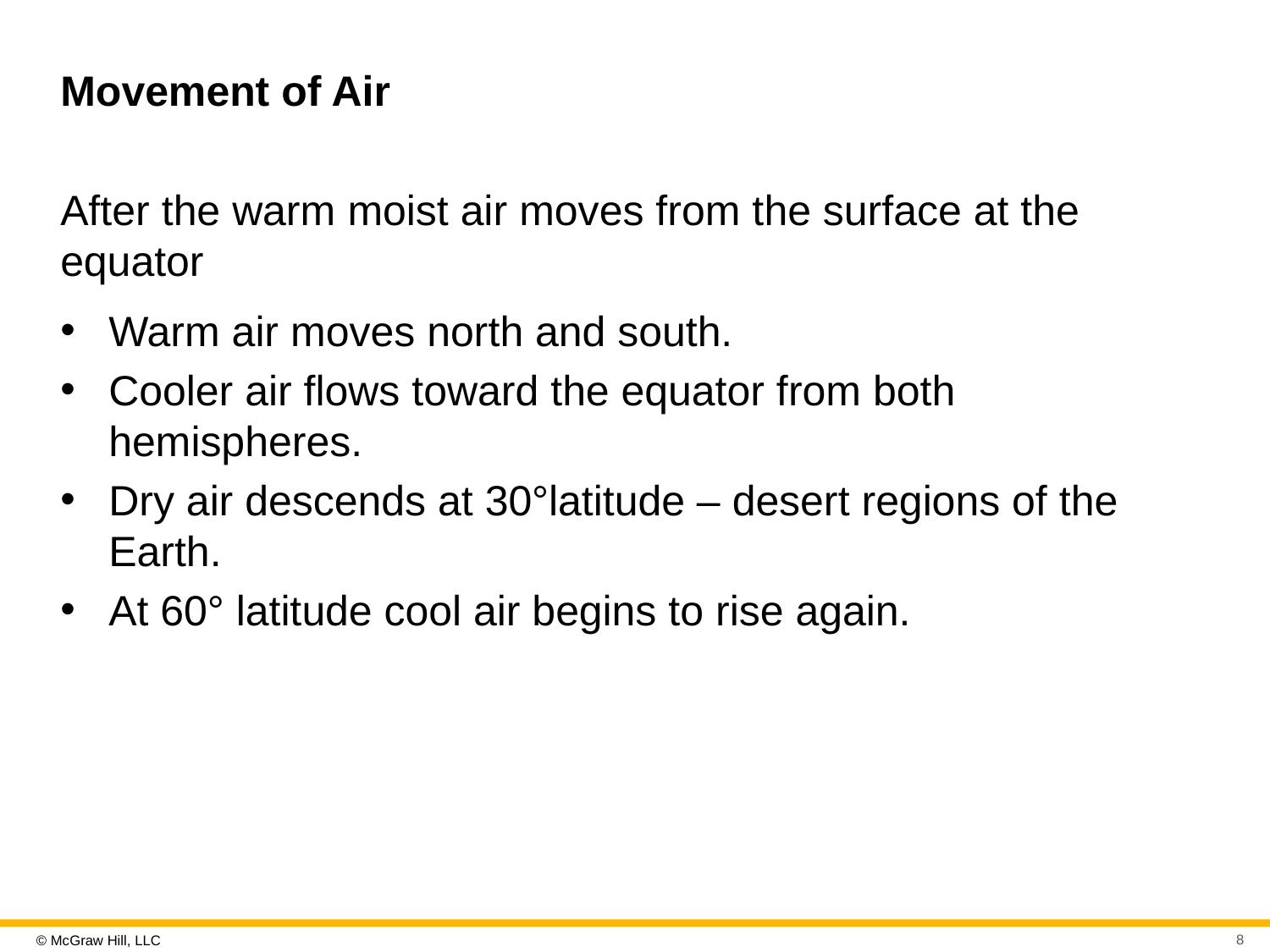

# Movement of Air
After the warm moist air moves from the surface at the equator
Warm air moves north and south.
Cooler air flows toward the equator from both hemispheres.
Dry air descends at 30°latitude – desert regions of the Earth.
At 60° latitude cool air begins to rise again.
8